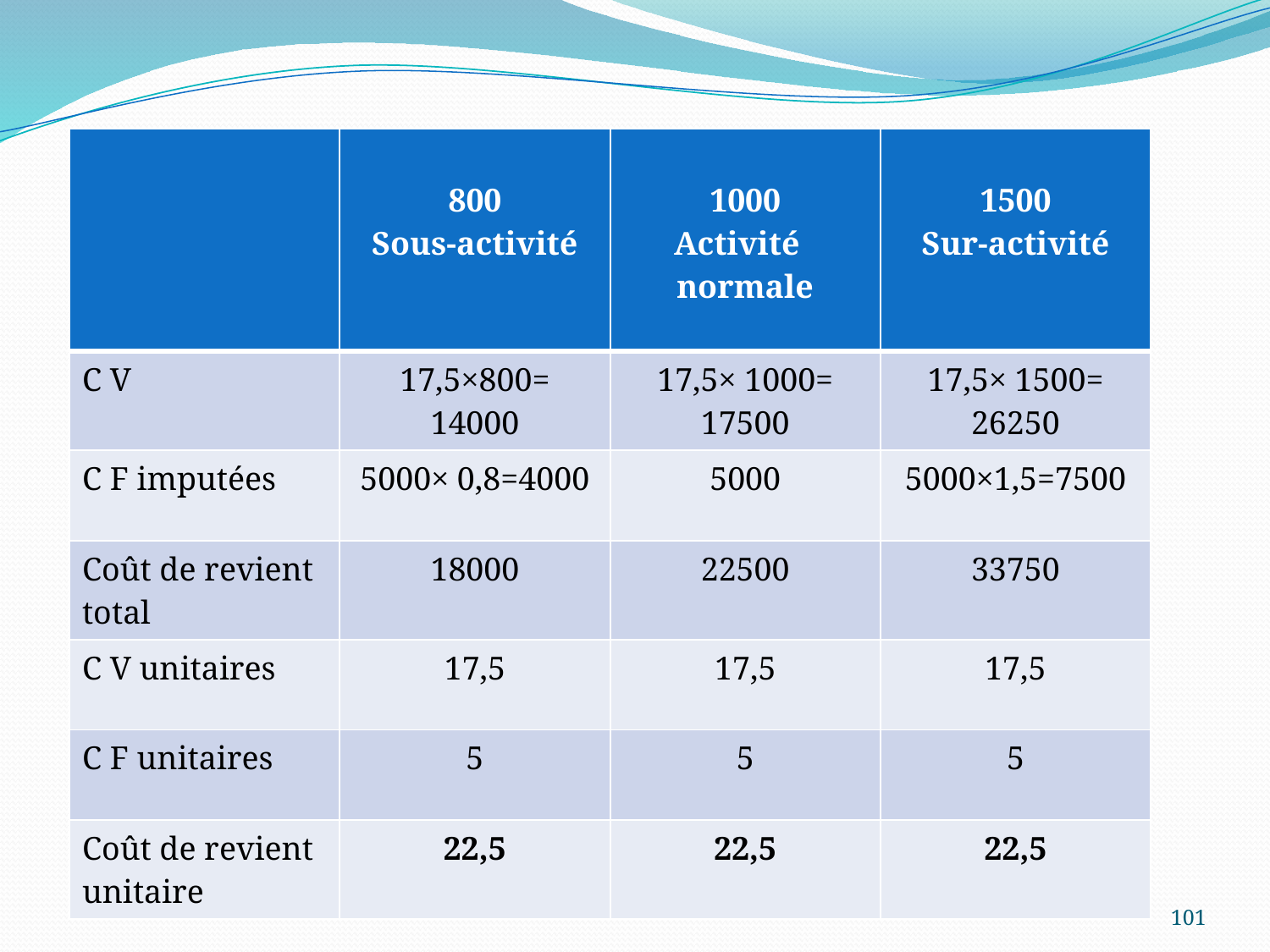

|  | 800 Sous-activité | 1000 Activité normale | 1500 Sur-activité |
| --- | --- | --- | --- |
| C V | 17,5×800= 14000 | 17,5× 1000= 17500 | 17,5× 1500= 26250 |
| C F imputées | 5000× 0,8=4000 | 5000 | 5000×1,5=7500 |
| Coût de revient total | 18000 | 22500 | 33750 |
| C V unitaires | 17,5 | 17,5 | 17,5 |
| C F unitaires | 5 | 5 | 5 |
| Coût de revient unitaire | 22,5 | 22,5 | 22,5 |
101